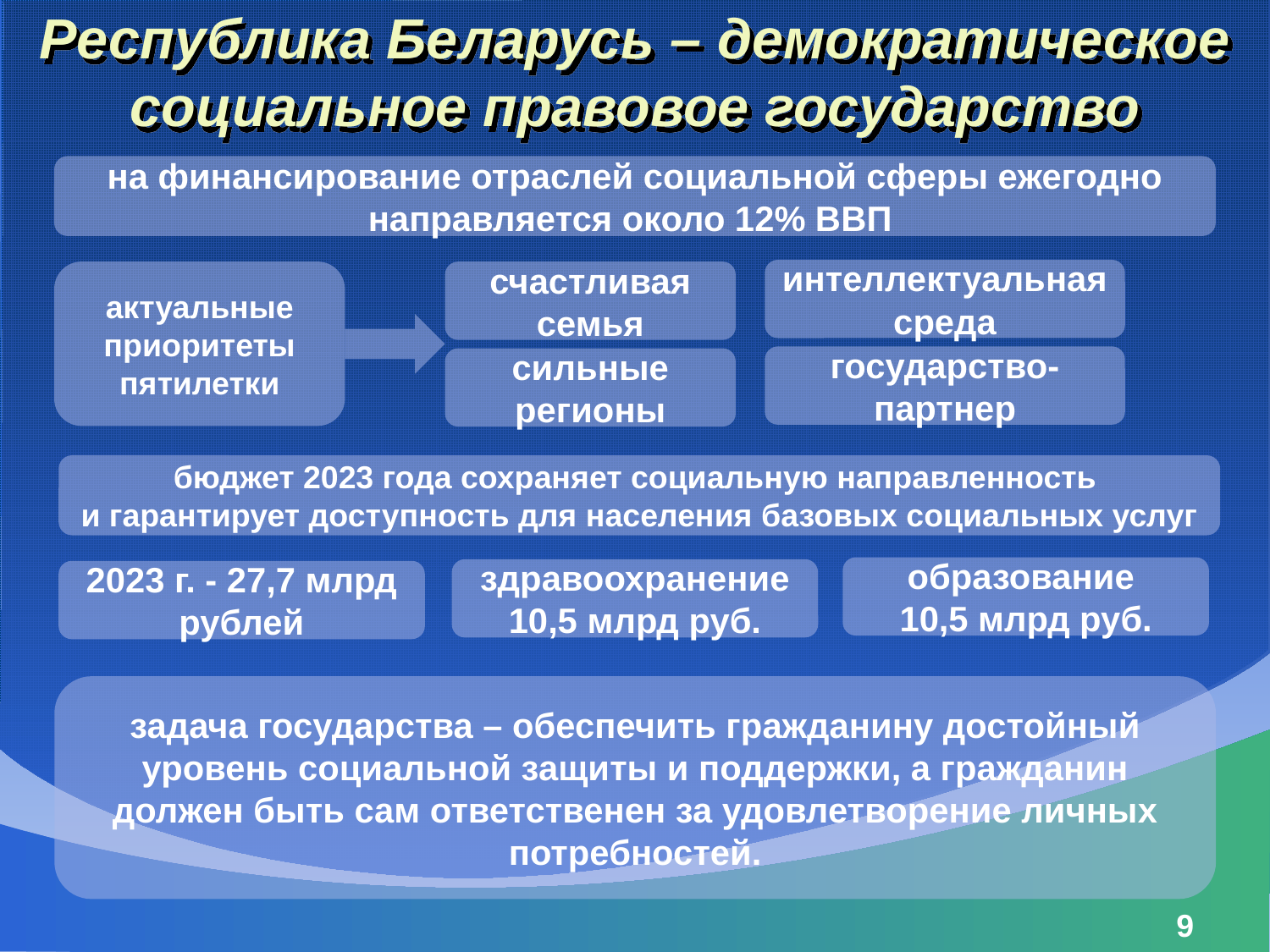

Республика Беларусь – демократическое социальное правовое государство
на финансирование отраслей социальной сферы ежегодно направляется около 12% ВВП
интеллектуальная среда
актуальные приоритеты пятилетки
счастливая семья

государство-партнер
сильные регионы
бюджет 2023 года сохраняет социальную направленность
и гарантирует доступность для населения базовых социальных услуг
образование
10,5 млрд руб.
здравоохранение 10,5 млрд руб.
2023 г. - 27,7 млрд рублей
задача государства – обеспечить гражданину достойный уровень социальной защиты и поддержки, а гражданин должен быть сам ответственен за удовлетворение личных потребностей.
9